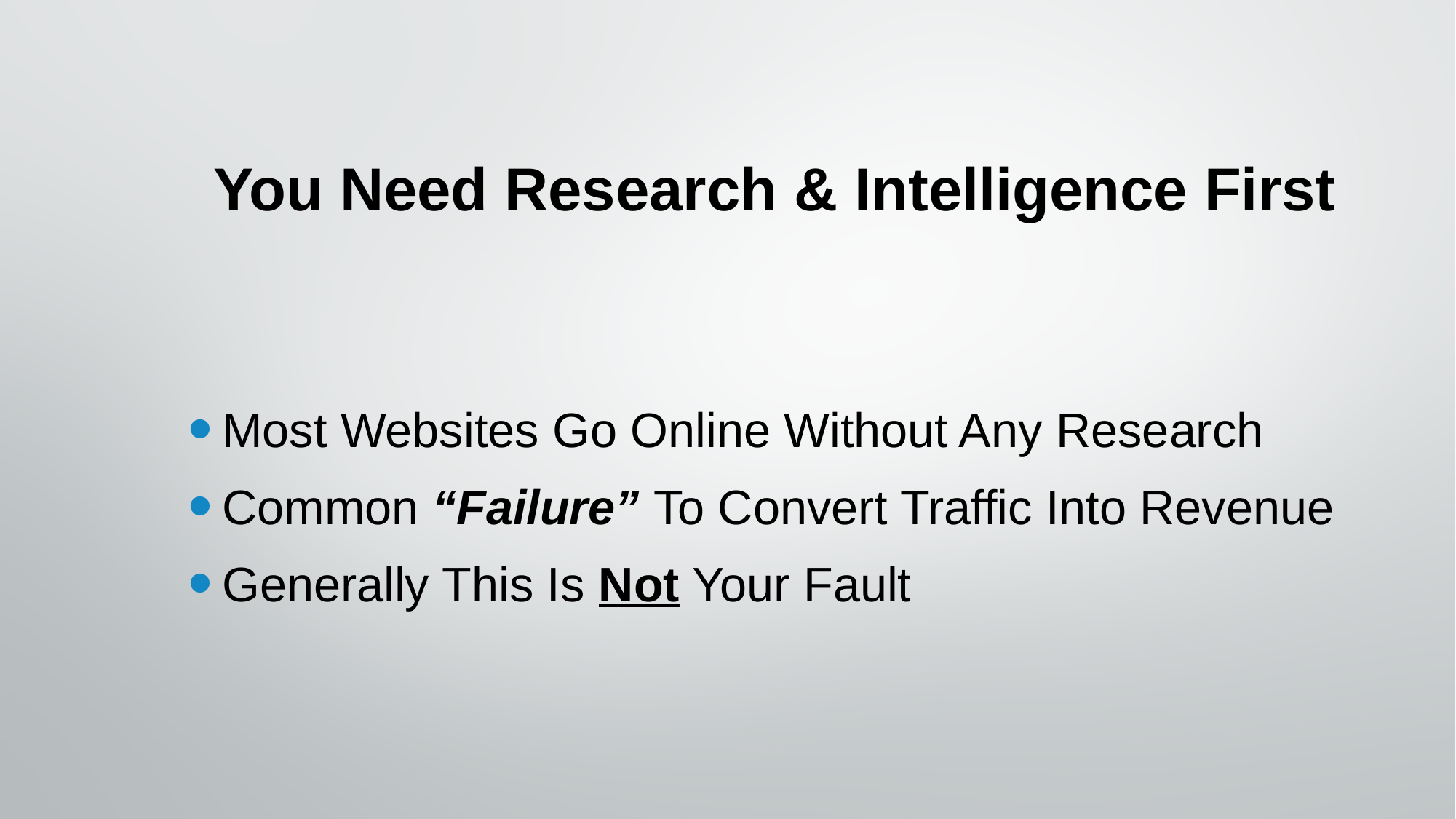

# You Need Research & Intelligence First
Most Websites Go Online Without Any Research
Common “Failure” To Convert Traffic Into Revenue
Generally This Is Not Your Fault